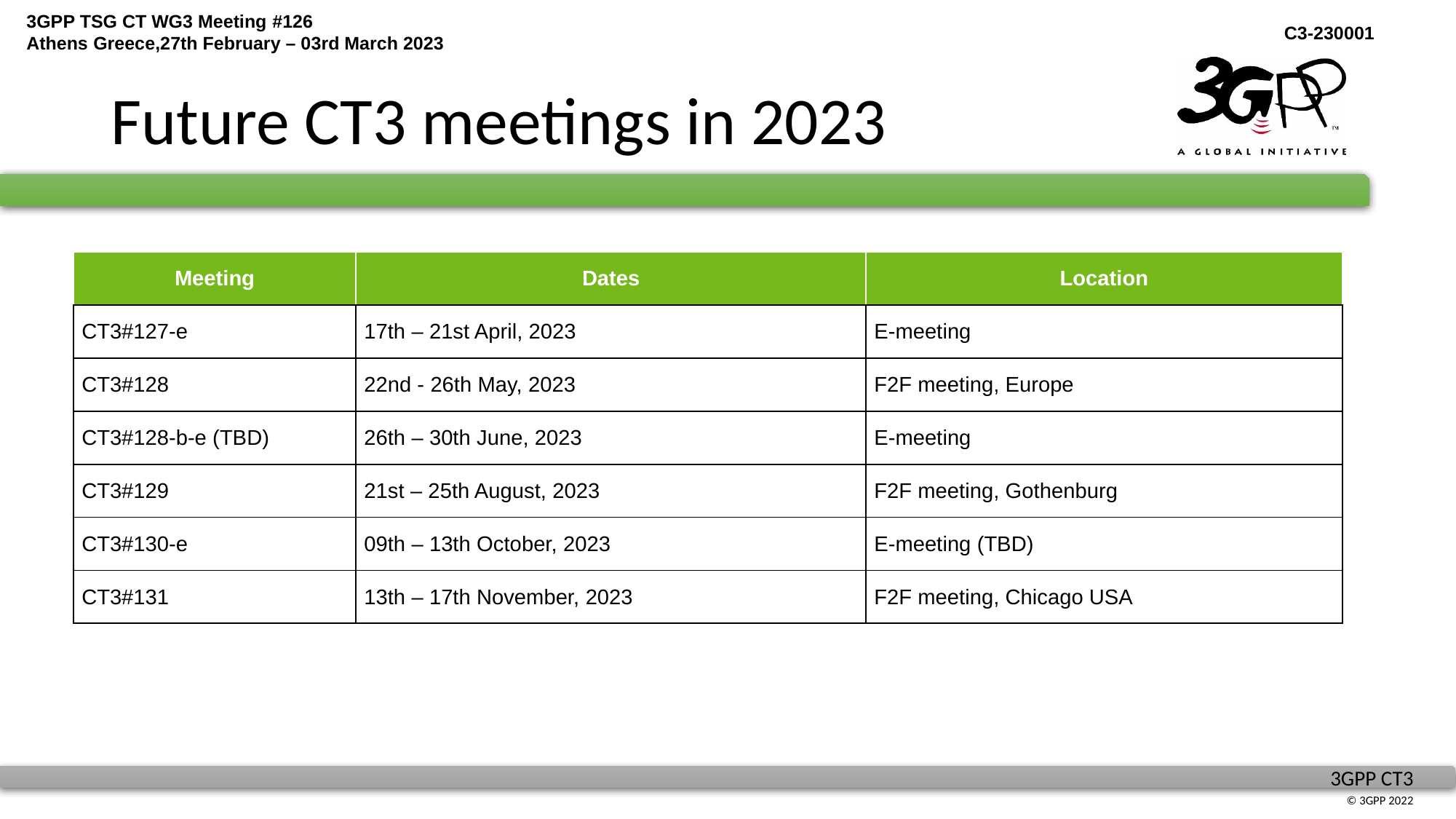

# Future CT3 meetings in 2023
| Meeting | Dates | Location |
| --- | --- | --- |
| CT3#127-e | 17th – 21st April, 2023 | E-meeting |
| CT3#128 | 22nd - 26th May, 2023 | F2F meeting, Europe |
| CT3#128-b-e (TBD) | 26th – 30th June, 2023 | E-meeting |
| CT3#129 | 21st – 25th August, 2023 | F2F meeting, Gothenburg |
| CT3#130-e | 09th – 13th October, 2023 | E-meeting (TBD) |
| CT3#131 | 13th – 17th November, 2023 | F2F meeting, Chicago USA |